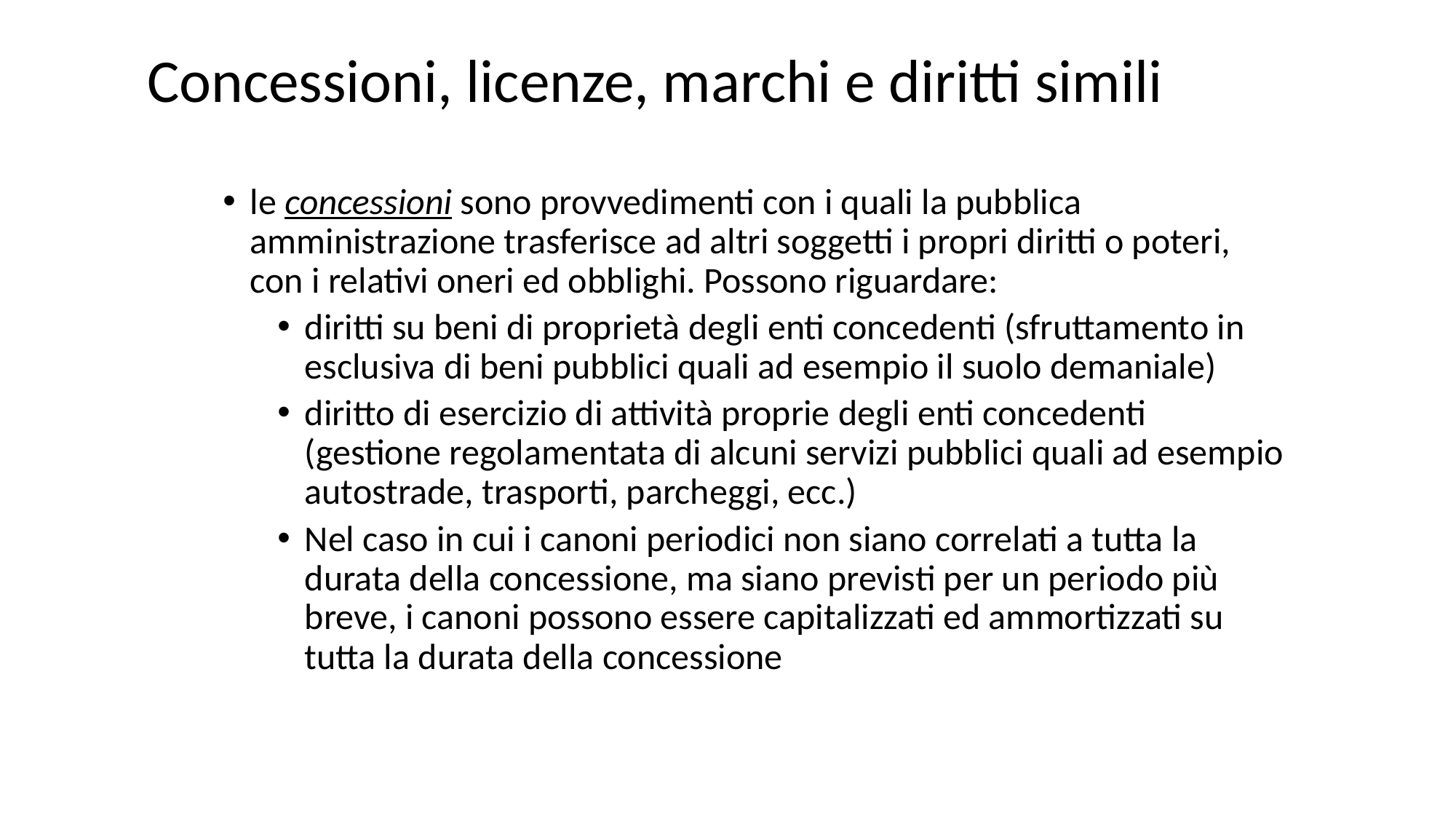

# Concessioni, licenze, marchi e diritti simili
le concessioni sono provvedimenti con i quali la pubblica amministrazione trasferisce ad altri soggetti i propri diritti o poteri, con i relativi oneri ed obblighi. Possono riguardare:
diritti su beni di proprietà degli enti concedenti (sfruttamento in esclusiva di beni pubblici quali ad esempio il suolo demaniale)
diritto di esercizio di attività proprie degli enti concedenti (gestione regolamentata di alcuni servizi pubblici quali ad esempio autostrade, trasporti, parcheggi, ecc.)
Nel caso in cui i canoni periodici non siano correlati a tutta la durata della concessione, ma siano previsti per un periodo più breve, i canoni possono essere capitalizzati ed ammortizzati su tutta la durata della concessione